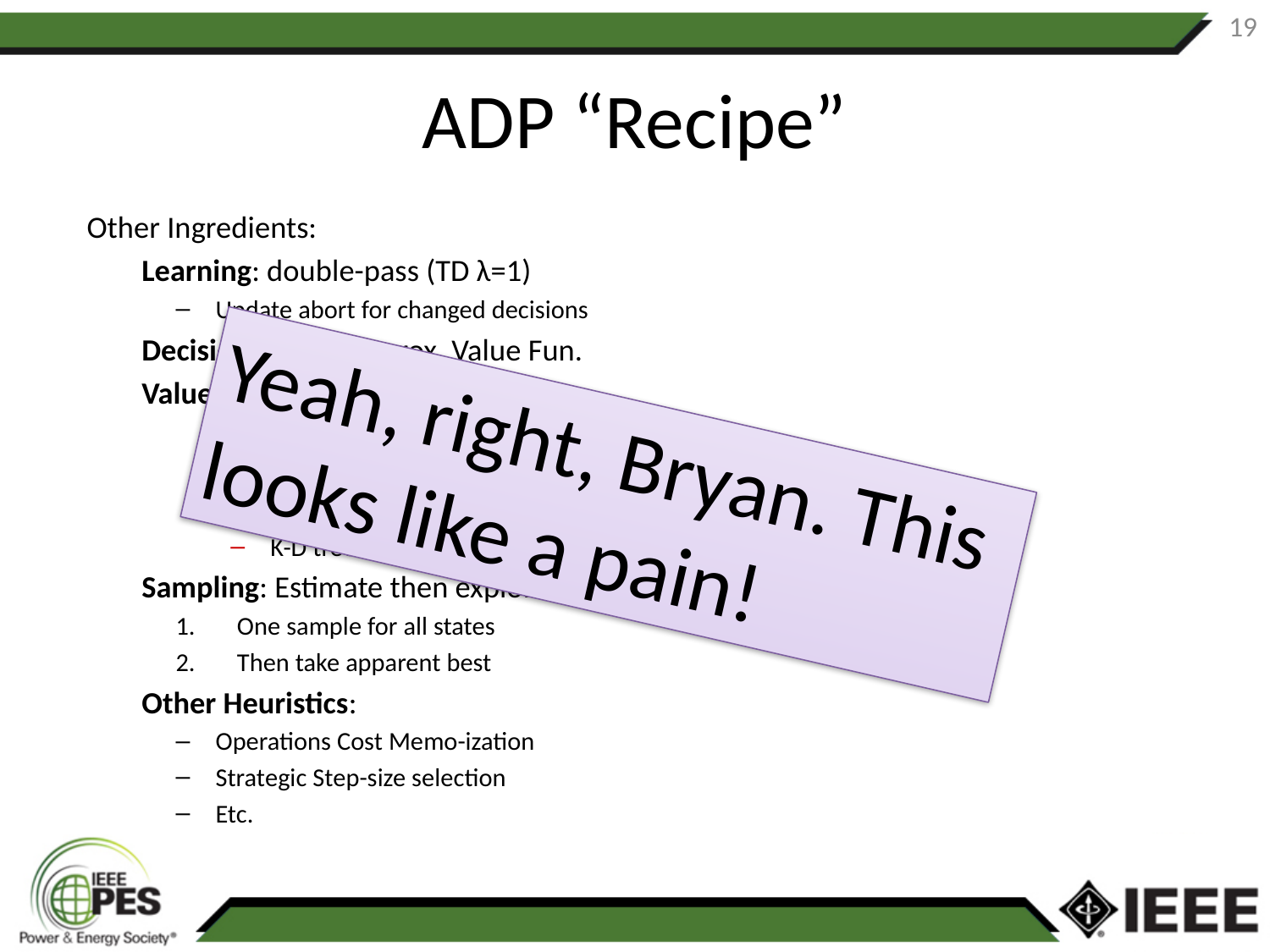

19
# ADP “Recipe”
Other Ingredients:
Learning: double-pass (TD λ=1)
Update abort for changed decisions
Decision Policy: Approx. Value Fun.
Value Function: Post Decision
Approximation: Local Regression
Arbitrary multi-dimensional surface
Learn from neighbors
K-D tree for neighbors
Sampling: Estimate then exploit
One sample for all states
Then take apparent best
Other Heuristics:
Operations Cost Memo-ization
Strategic Step-size selection
Etc.
Yeah, right, Bryan. This looks like a pain!